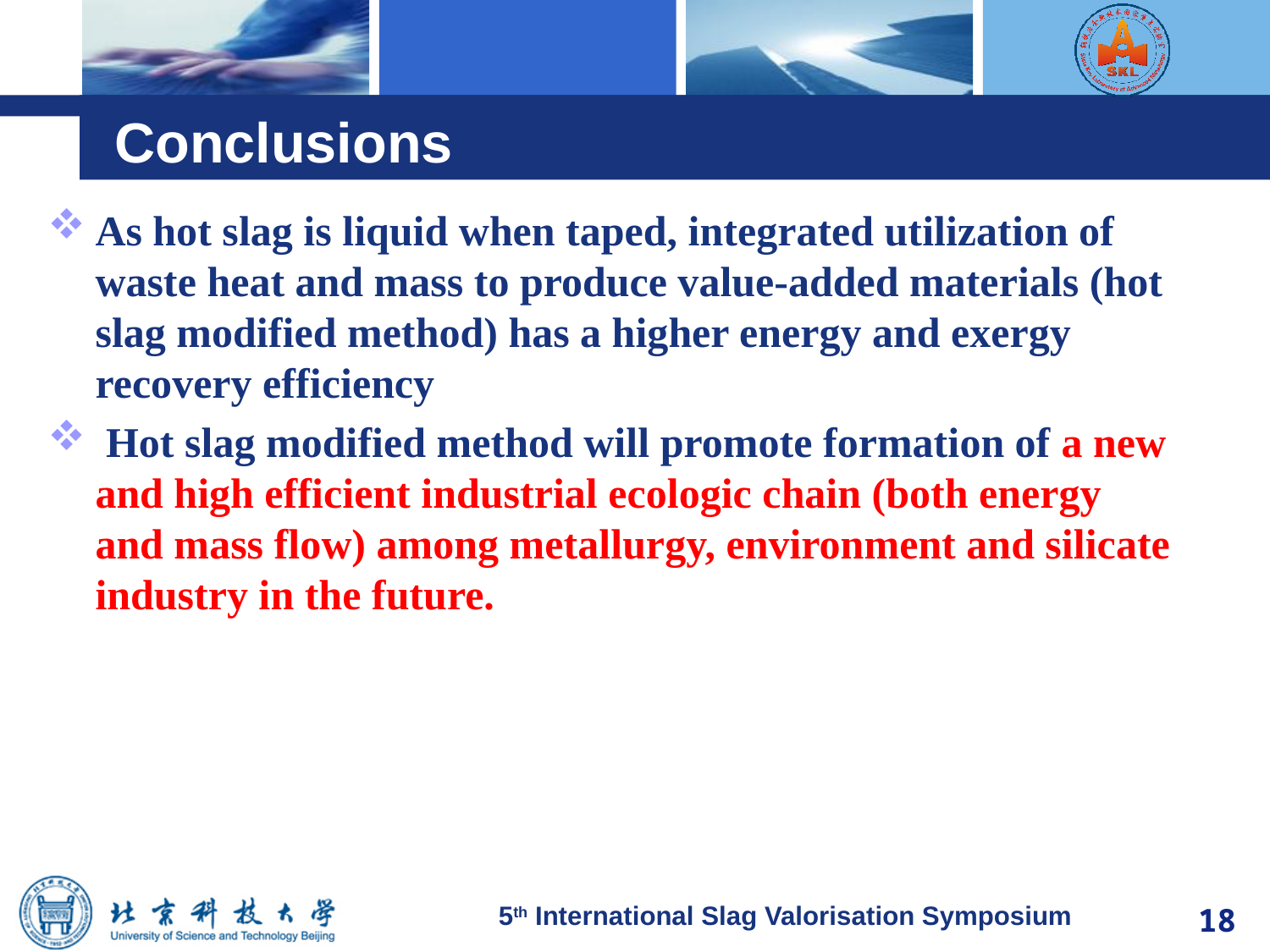

# Conclusions
As hot slag is liquid when taped, integrated utilization of waste heat and mass to produce value-added materials (hot slag modified method) has a higher energy and exergy recovery efficiency
 Hot slag modified method will promote formation of a new and high efficient industrial ecologic chain (both energy and mass flow) among metallurgy, environment and silicate industry in the future.